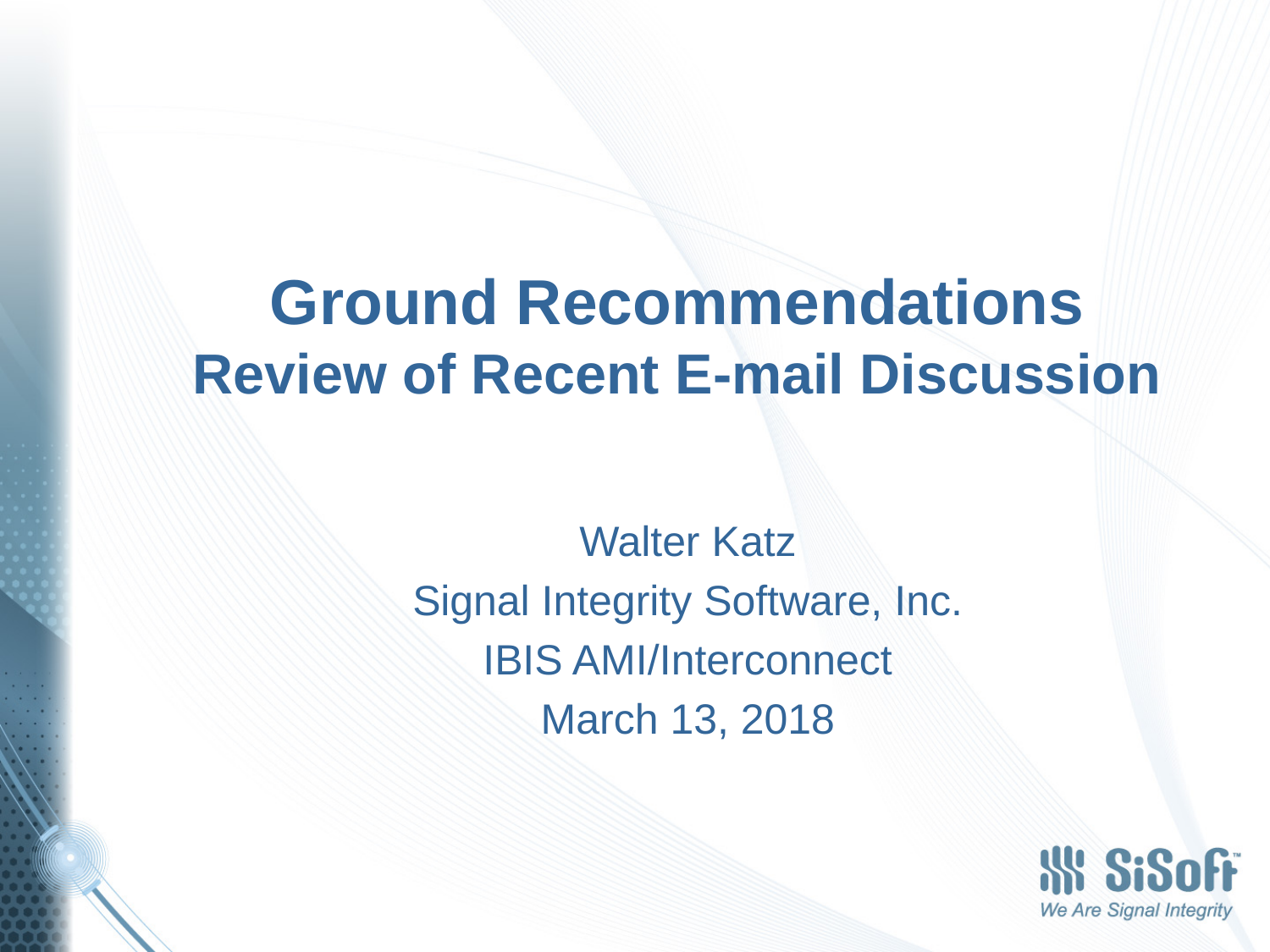

# Ground Recommendations Review of Recent E-mail Discussion
Walter Katz
Signal Integrity Software, Inc.
IBIS AMI/Interconnect
March 13, 2018